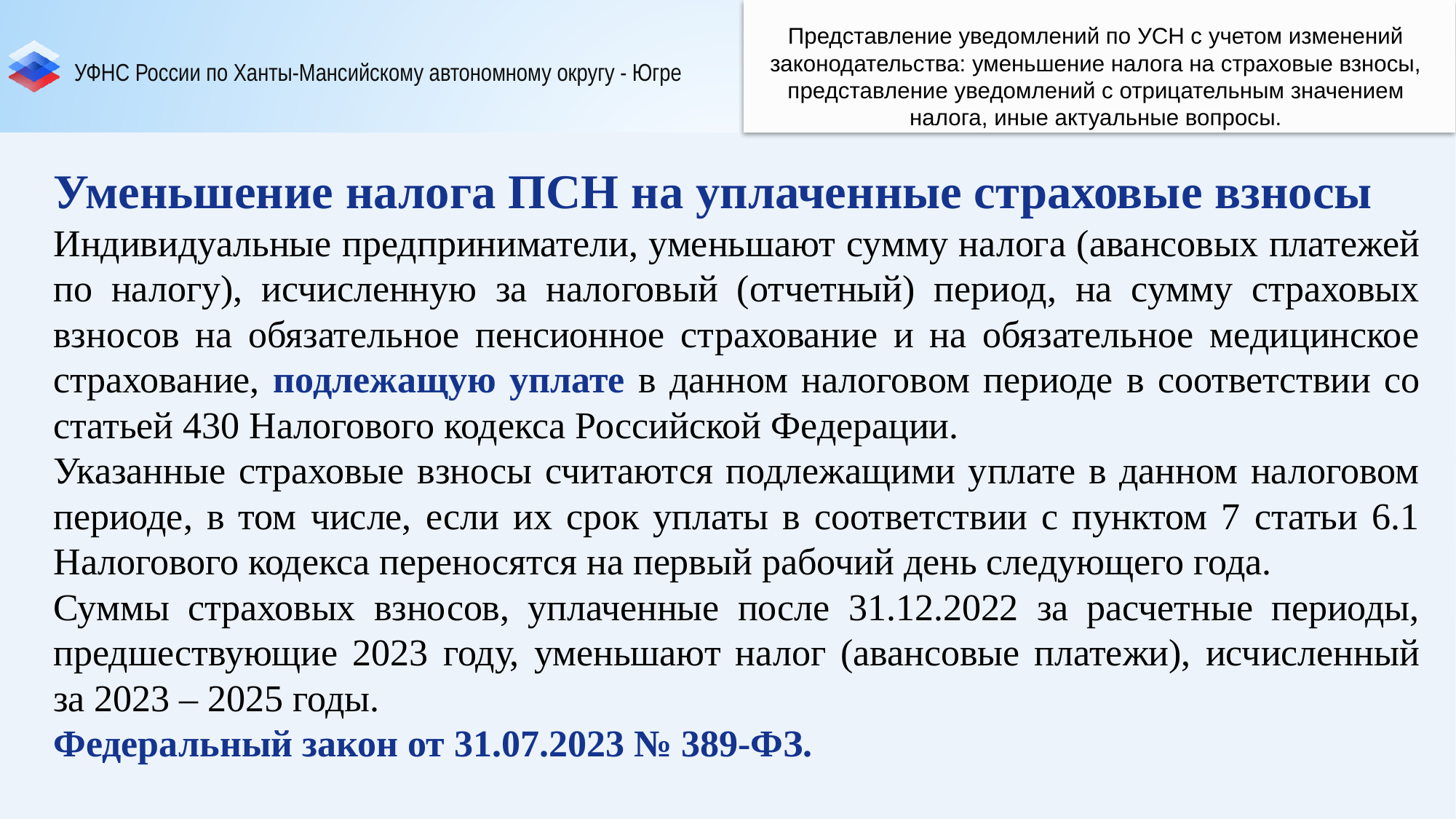

Представление уведомлений по УСН с учетом изменений законодательства: уменьшение налога на страховые взносы, представление уведомлений с отрицательным значением налога, иные актуальные вопросы.
Уменьшение налога ПСН на уплаченные страховые взносы
Индивидуальные предприниматели, уменьшают сумму налога (авансовых платежей по налогу), исчисленную за налоговый (отчетный) период, на сумму страховых взносов на обязательное пенсионное страхование и на обязательное медицинское страхование, подлежащую уплате в данном налоговом периоде в соответствии со статьей 430 Налогового кодекса Российской Федерации.
Указанные страховые взносы считаются подлежащими уплате в данном налоговом периоде, в том числе, если их срок уплаты в соответствии с пунктом 7 статьи 6.1 Налогового кодекса переносятся на первый рабочий день следующего года.
Суммы страховых взносов, уплаченные после 31.12.2022 за расчетные периоды, предшествующие 2023 году, уменьшают налог (авансовые платежи), исчисленный за 2023 – 2025 годы.
Федеральный закон от 31.07.2023 № 389-ФЗ.